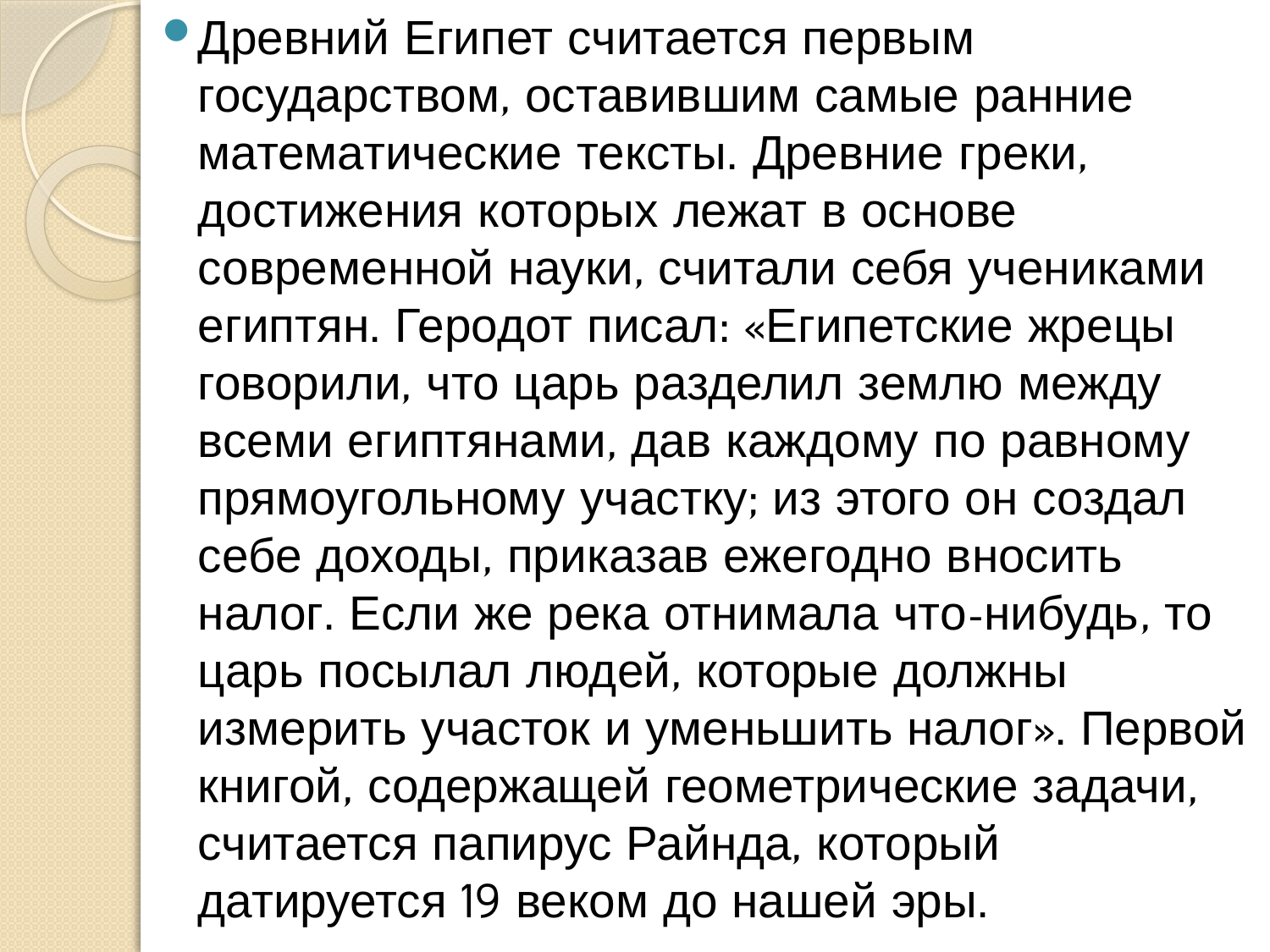

Древний Египет считается первым государством, оставившим самые ранние математические тексты. Древние греки, достижения которых лежат в основе современной науки, считали себя учениками египтян. Геродот писал: «Египетские жрецы говорили, что царь разделил землю между всеми египтянами, дав каждому по равному прямоугольному участку; из этого он создал себе доходы, приказав ежегодно вносить налог. Если же река отнимала что-нибудь, то царь посылал людей, которые должны измерить участок и уменьшить налог». Первой книгой, содержащей геометрические задачи, считается папирус Райнда, который датируется 19 веком до нашей эры.

#